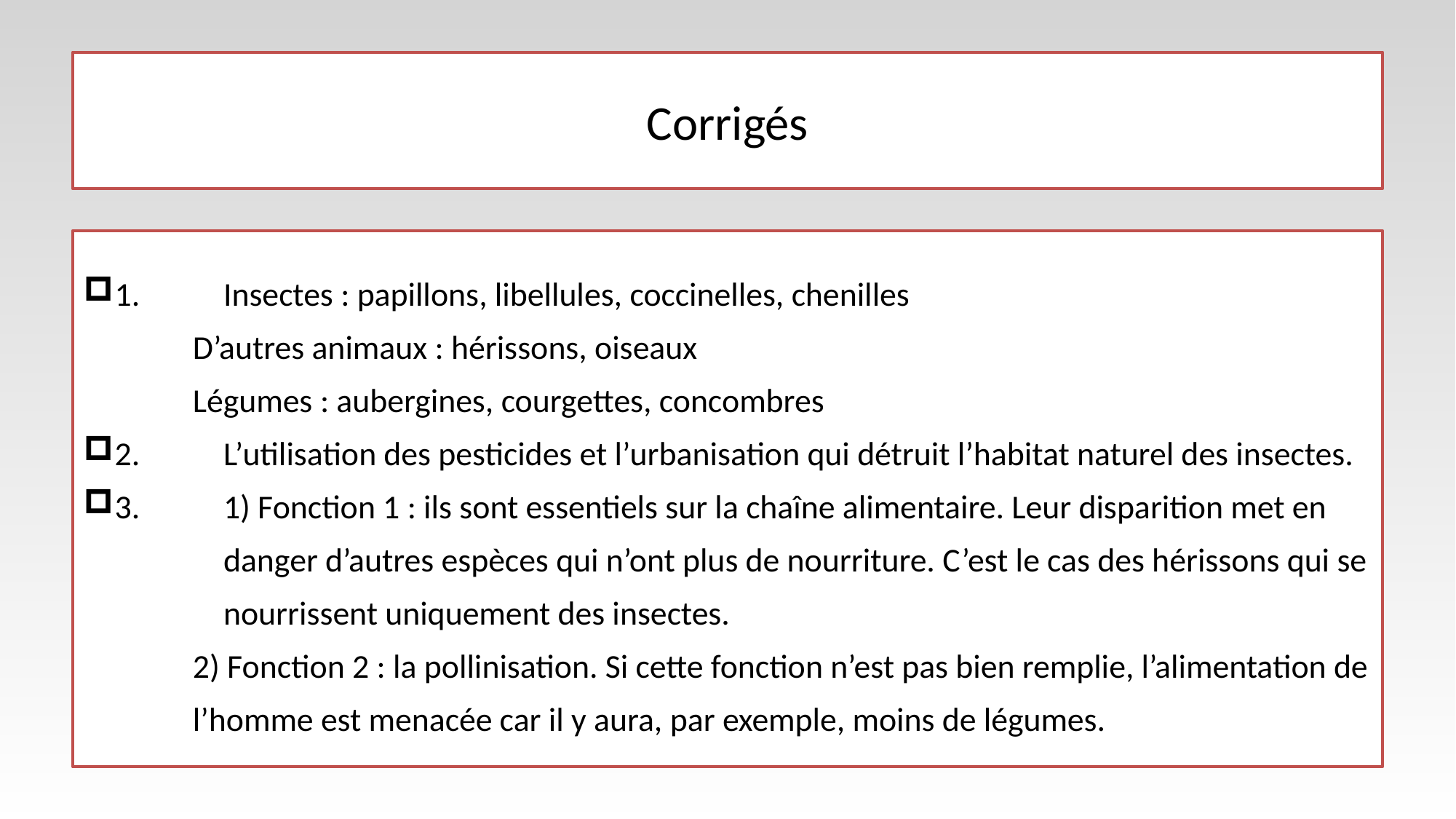

# Corrigés
1.	Insectes : papillons, libellules, coccinelles, chenilles
	D’autres animaux : hérissons, oiseaux
	Légumes : aubergines, courgettes, concombres
2. 	L’utilisation des pesticides et l’urbanisation qui détruit l’habitat naturel des insectes.
3. 	1) Fonction 1 : ils sont essentiels sur la chaîne alimentaire. Leur disparition met en 	danger d’autres espèces qui n’ont plus de nourriture. C’est le cas des hérissons qui se 	nourrissent uniquement des insectes.
	2) Fonction 2 : la pollinisation. Si cette fonction n’est pas bien remplie, l’alimentation de 	l’homme est menacée car il y aura, par exemple, moins de légumes.